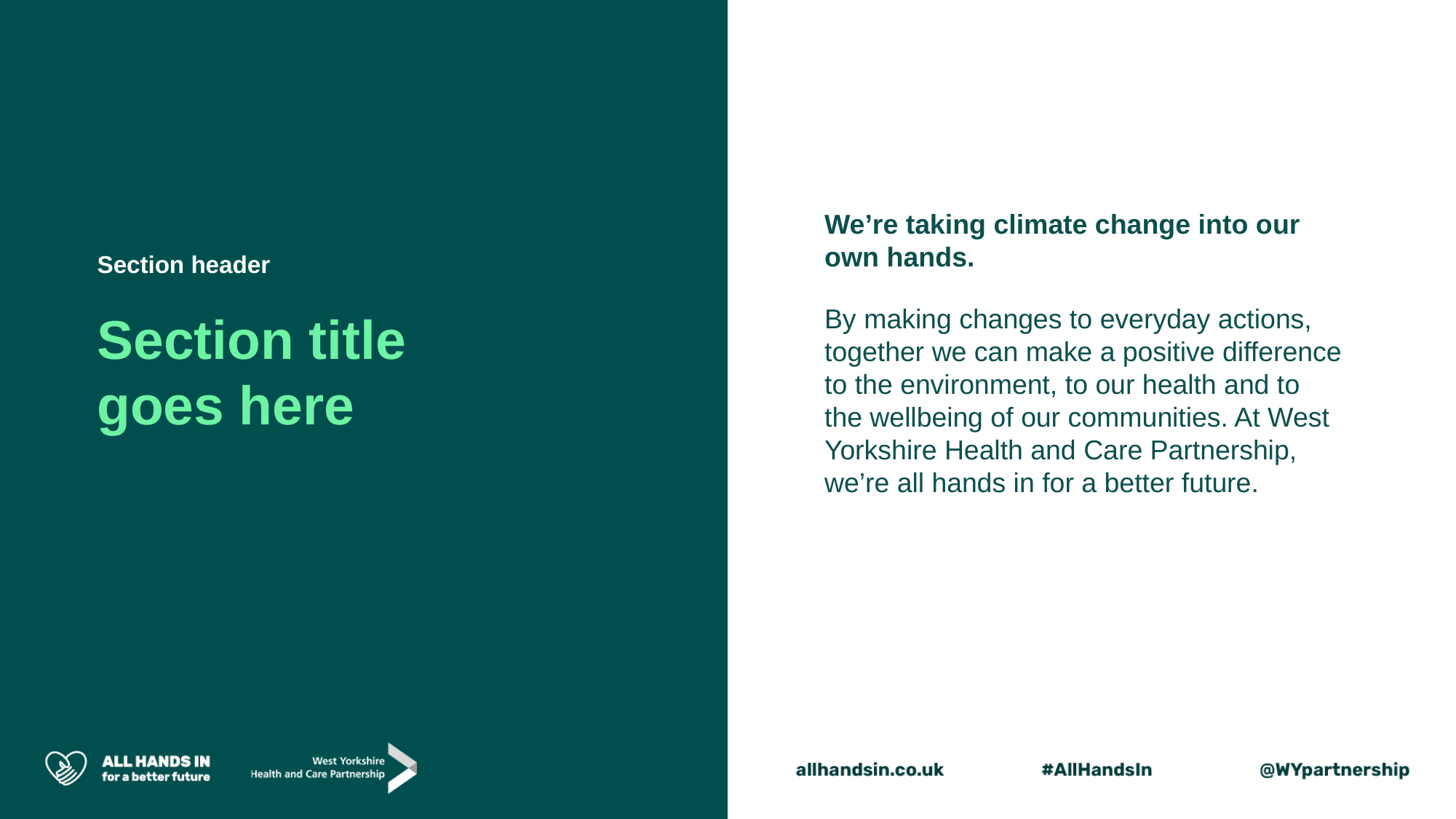

We’re taking climate change into our own hands.
By making changes to everyday actions, together we can make a positive difference to the environment, to our health and to the wellbeing of our communities. At West Yorkshire Health and Care Partnership, we’re all hands in for a better future.
Section header
Section title
goes here